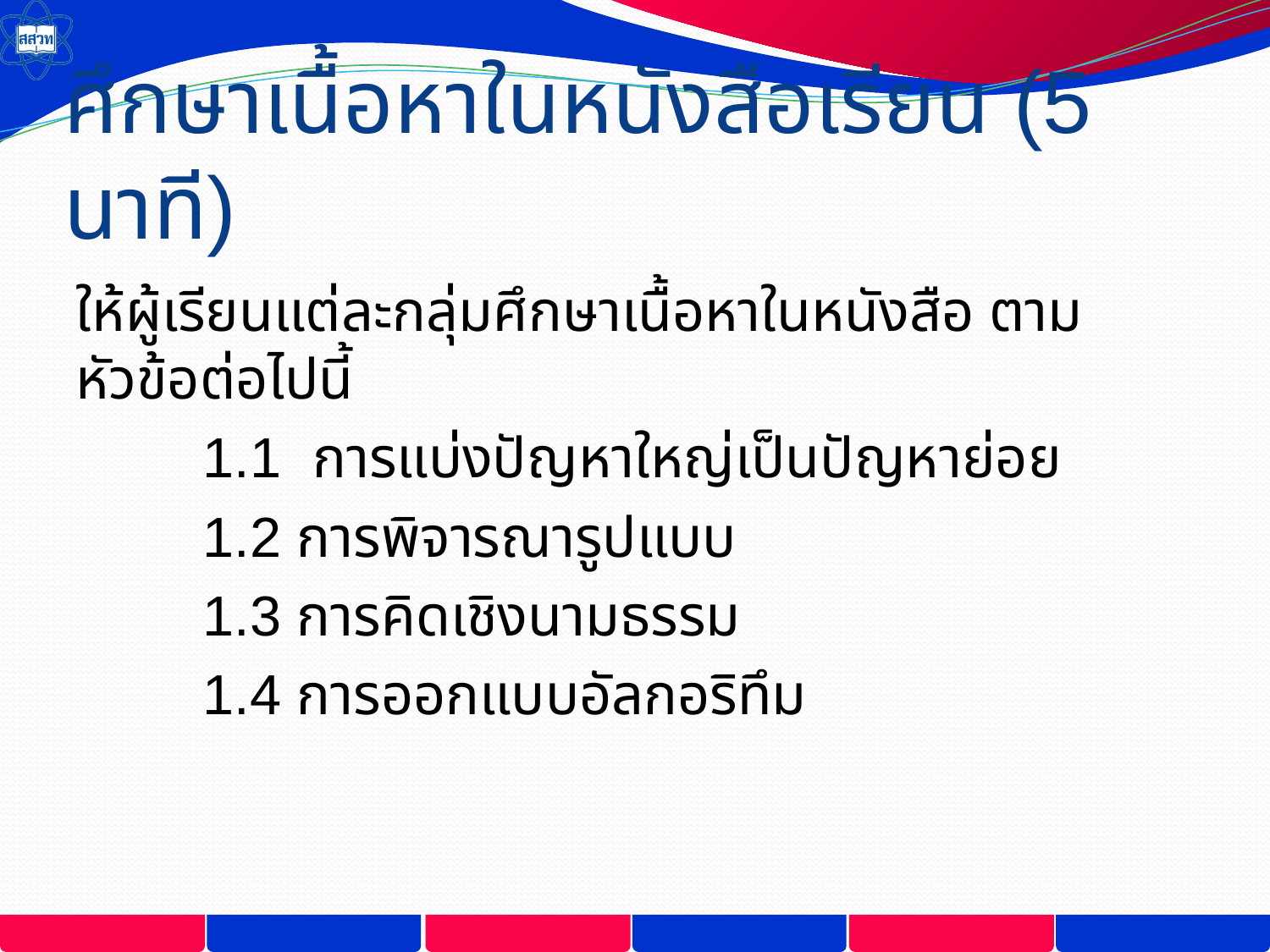

# ศึกษาเนื้อหาในหนังสือเรียน (5 นาที)
ให้ผู้เรียนแต่ละกลุ่มศึกษาเนื้อหาในหนังสือ ตามหัวข้อต่อไปนี้
	1.1  การแบ่งปัญหาใหญ่เป็นปัญหาย่อย
	1.2 การพิจารณารูปแบบ
	1.3 การคิดเชิงนามธรรม
	1.4 การออกแบบอัลกอริทึม